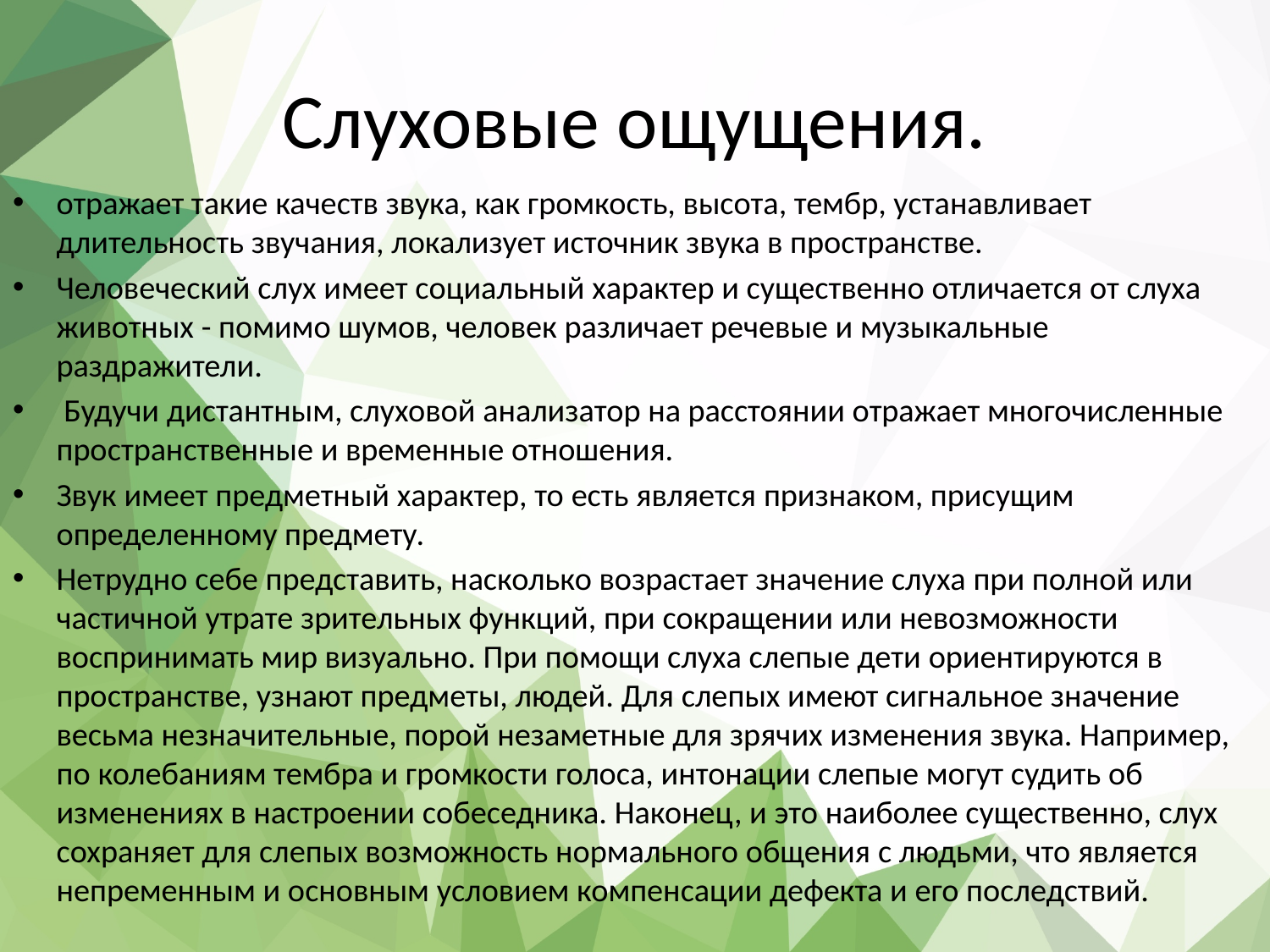

# Слуховые ощущения.
отражает такие качеств звука, как громкость, высота, тембр, устанавливает длительность звучания, локализует источник звука в пространстве.
Человеческий слух имеет социальный характер и существенно отличается от слуха животных - помимо шумов, человек различает речевые и музыкальные раздражители.
 Будучи дистантным, слуховой анализатор на расстоянии отражает многочисленные пространственные и временные отношения.
Звук имеет предметный характер, то есть является признаком, присущим определенному предмету.
Нетрудно себе представить, насколько возрастает значение слуха при полной или частичной утрате зрительных функций, при сокращении или невозможности воспринимать мир визуально. При помощи слуха слепые дети ориентируются в пространстве, узнают предметы, людей. Для слепых имеют сигнальное значение весьма незначительные, порой незаметные для зрячих изменения звука. Например, по колебаниям тембра и громкости голоса, интонации слепые могут судить об изменениях в настроении собеседника. Наконец, и это наиболее существенно, слух сохраняет для слепых возможность нормального общения с людьми, что является непременным и основным условием компенсации дефекта и его последствий.